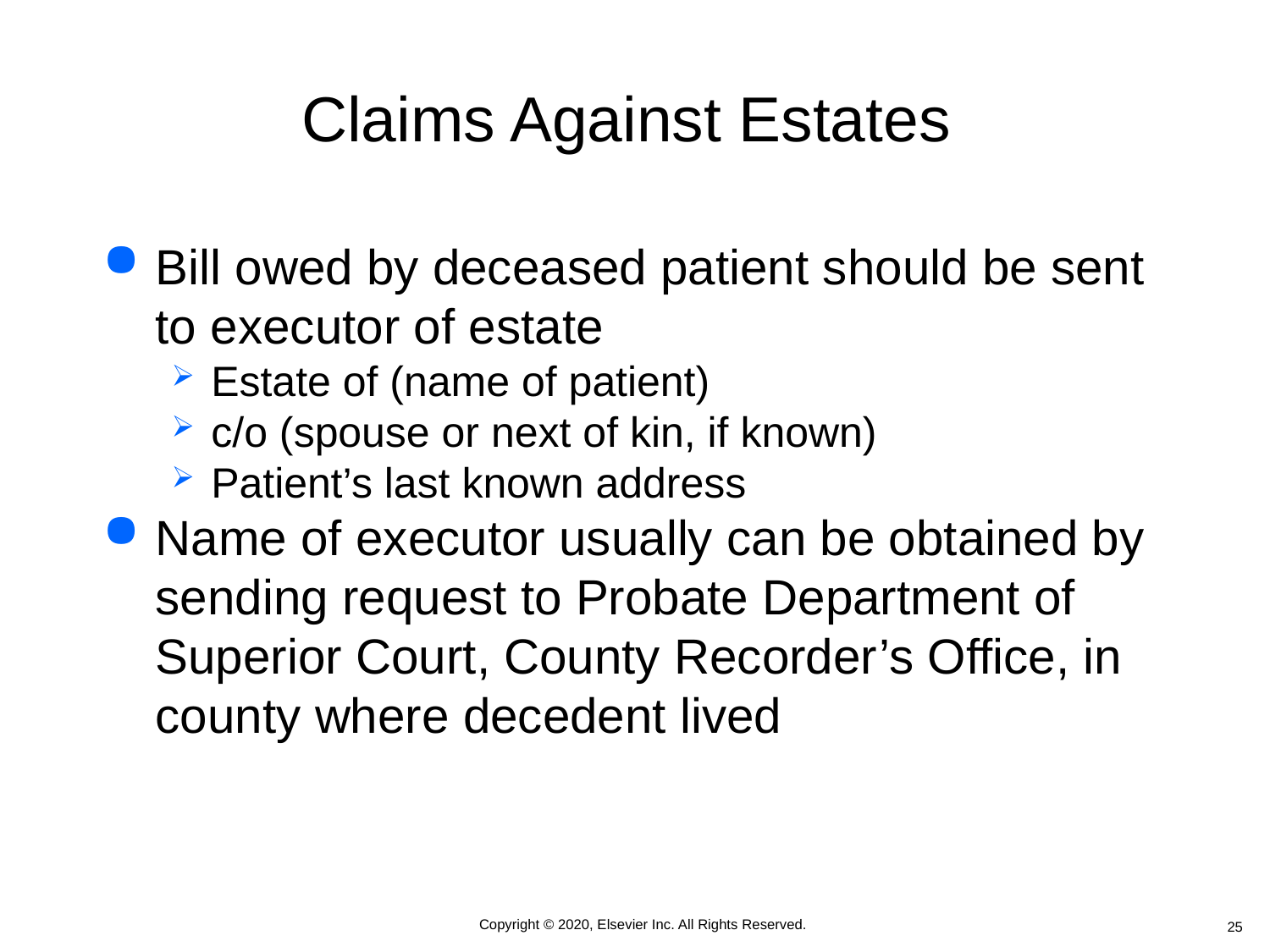

# Claims Against Estates
Bill owed by deceased patient should be sent to executor of estate
Estate of (name of patient)
c/o (spouse or next of kin, if known)
Patient’s last known address
Name of executor usually can be obtained by sending request to Probate Department of Superior Court, County Recorder’s Office, in county where decedent lived